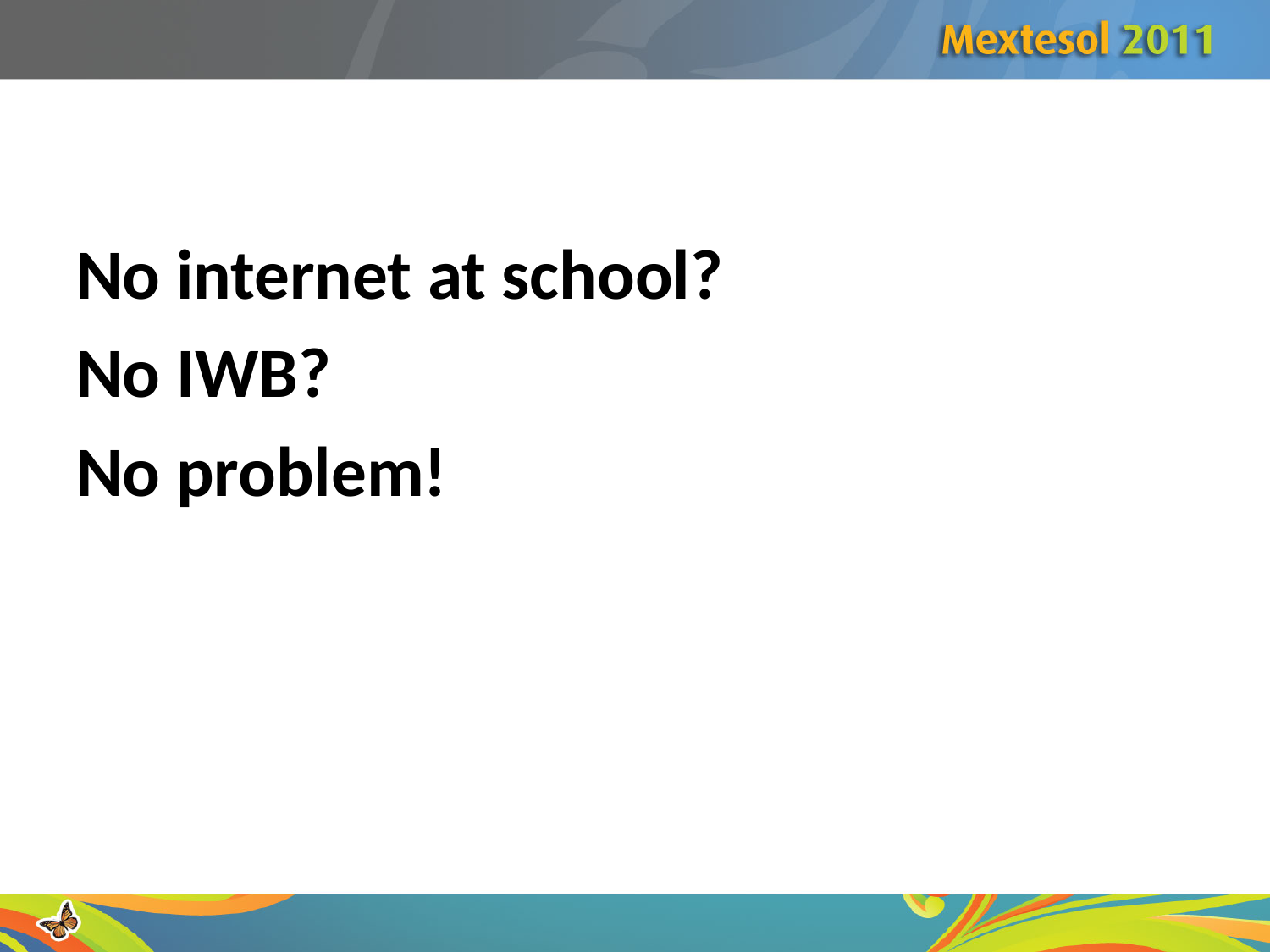

No internet at school?
No IWB?
No problem!